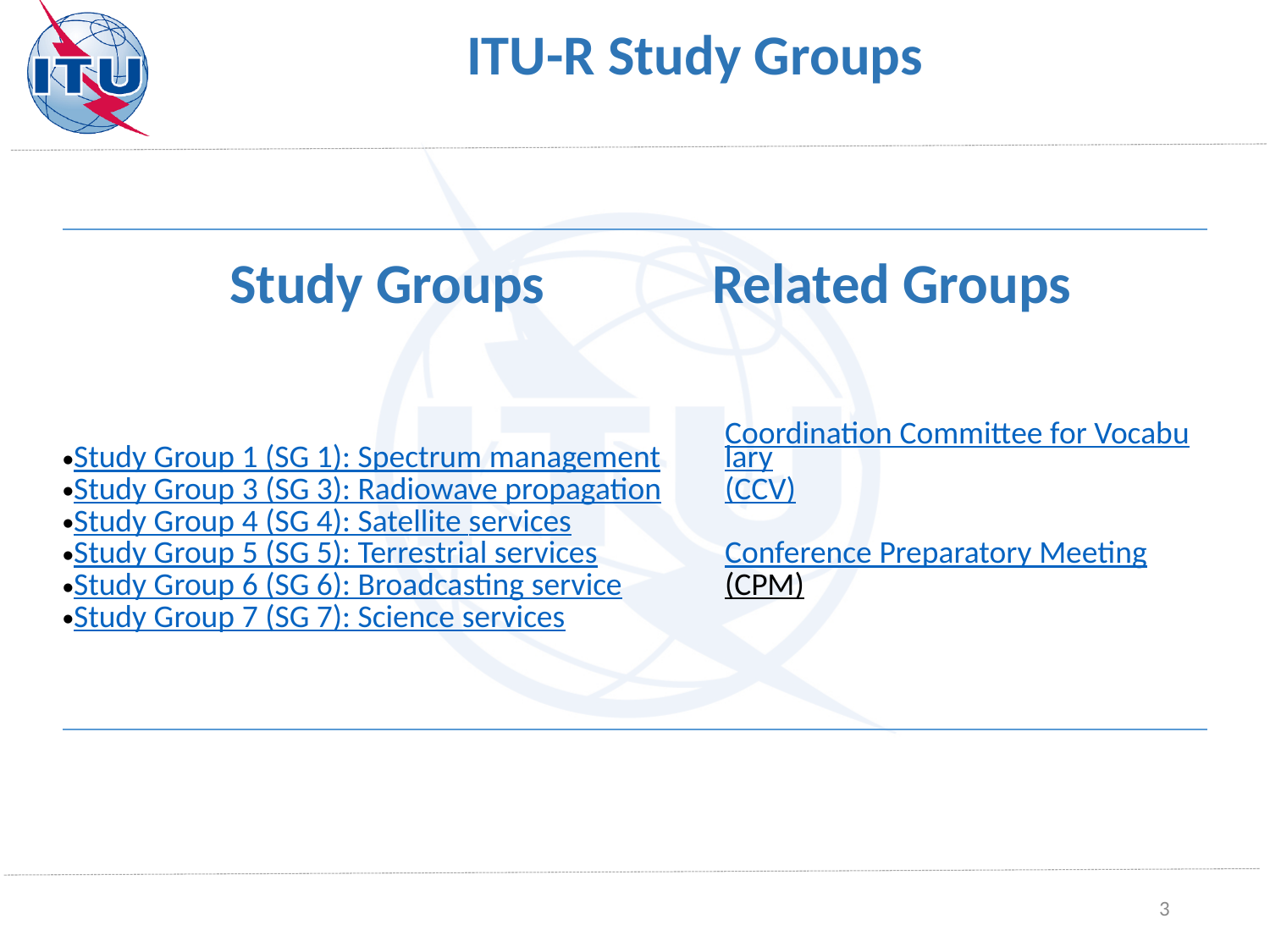

# ITU-R Study Groups
| Study G​roups​​ | ​​​ Related Groups |
| --- | --- |
| Study Gro​up 1 (SG 1): Spectrum management Study Group 3 (SG 3): Radiowave propagation​ Study Group 4 (SG 4): Satellite services Study Group 5 (SG 5): Terrestrial services Study Group 6 (SG 6): Broadcasting service Study Group 7 (SG 7): Science services | Coordination Committee for Vocabulary (CCV) Conference Preparatory Meeting (CPM)​ |
3